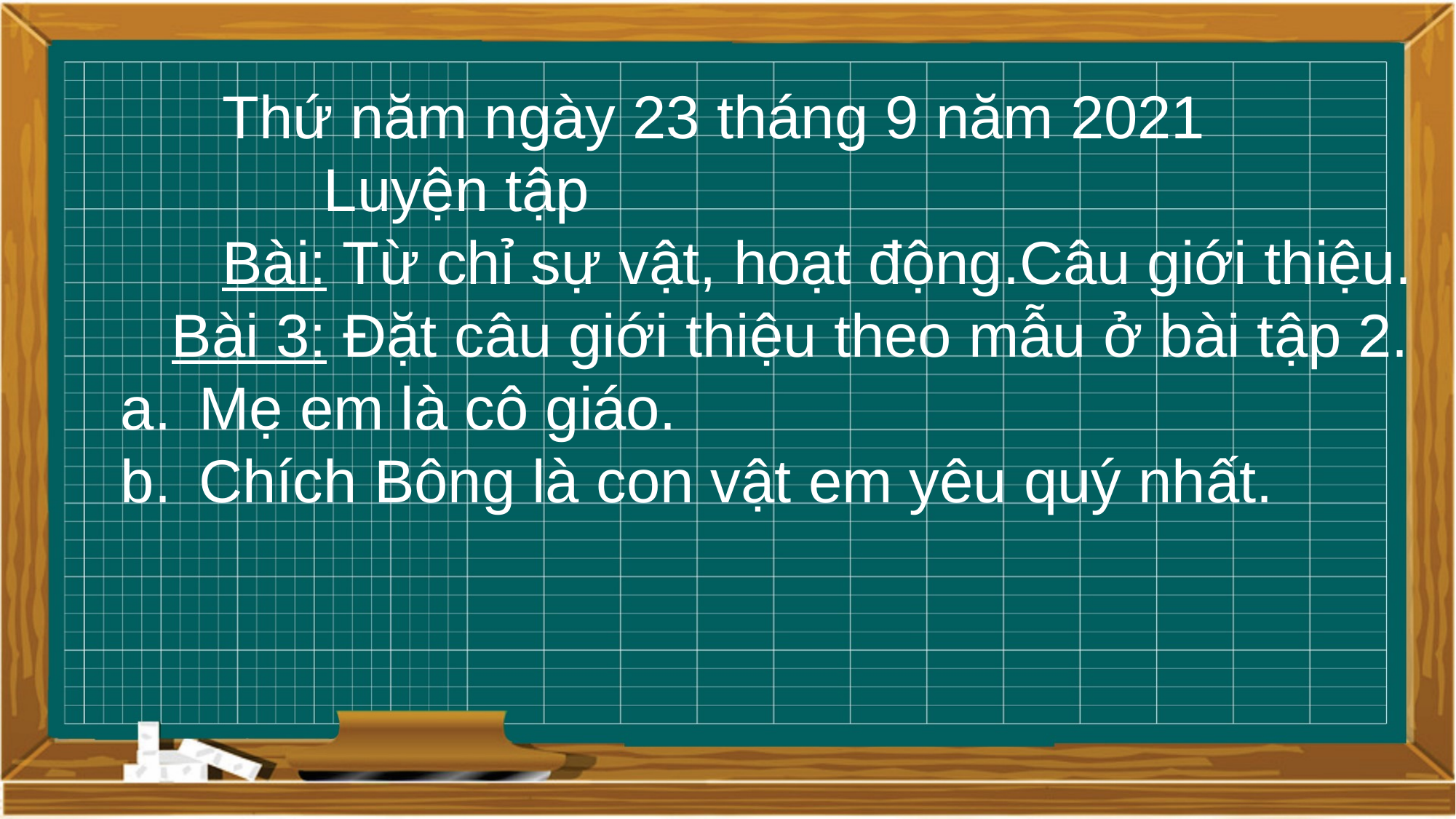

Thứ năm ngày 23 tháng 9 năm 2021
            Luyện tập
      Bài: Từ chỉ sự vật, hoạt động.Câu giới thiệu.
   Bài 3: Đặt câu giới thiệu theo mẫu ở bài tập 2.
 Mẹ em là cô giáo.
 Chích Bông là con vật em yêu quý nhất.